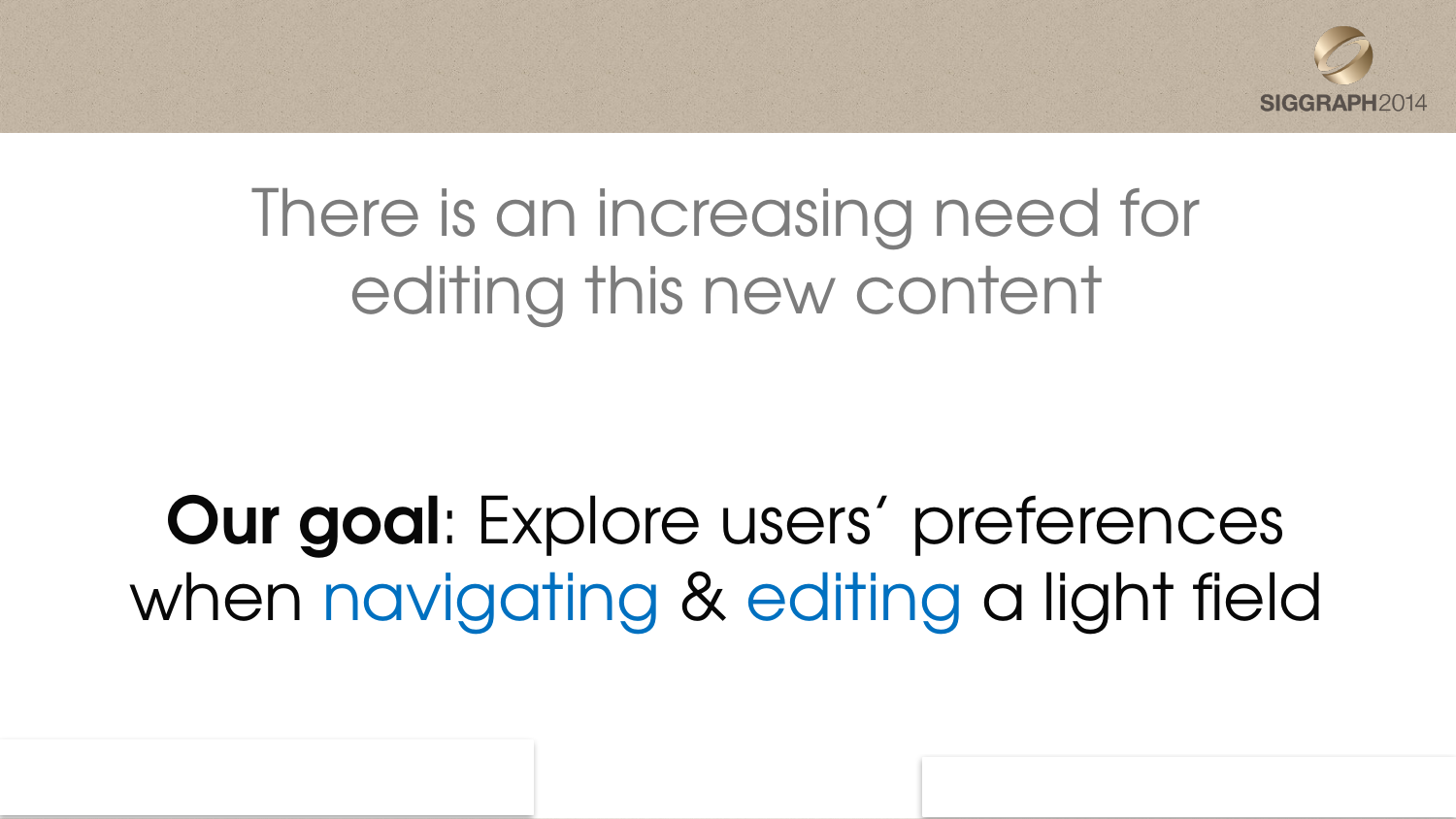

There is an increasing need for editing this new content
Our goal: Explore users’ preferences when navigating & editing a light field